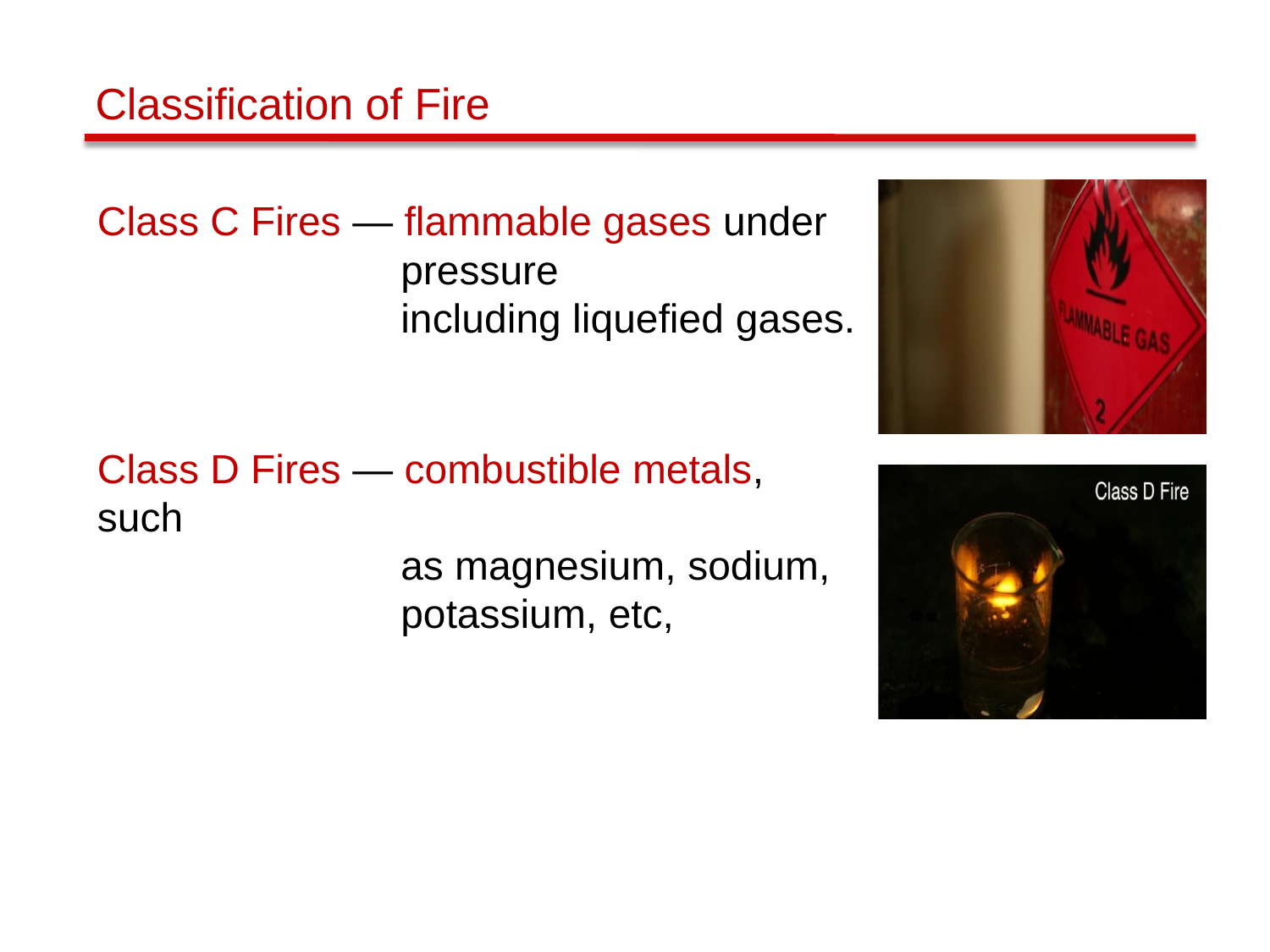

# Classification of Fire

Class C Fires — flammable gases under
pressure
including liquefied gases.

Class D Fires — combustible metals, such
as magnesium, sodium,
potassium, etc,